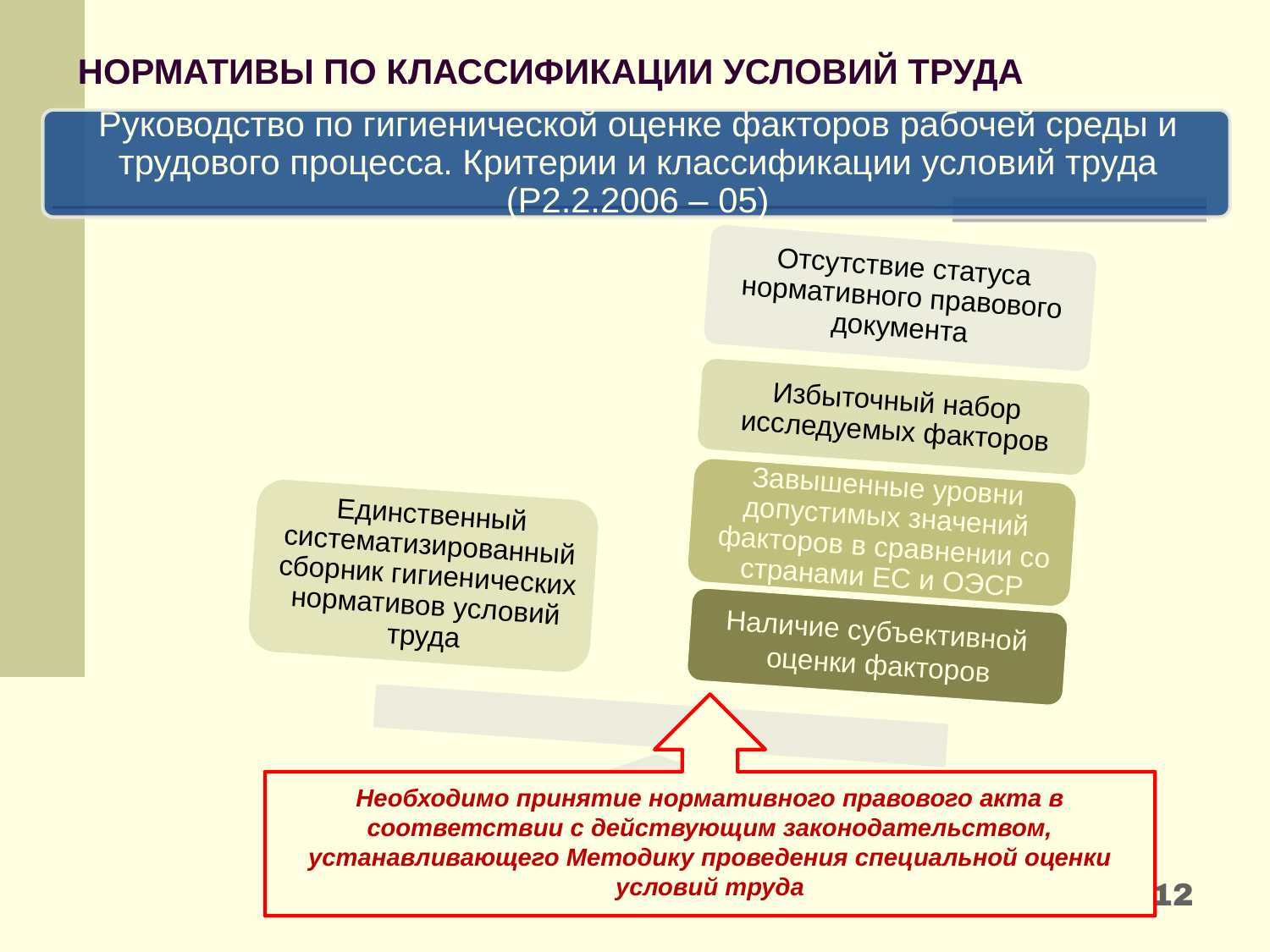

# НОРМАТИВЫ ПО КЛАССИФИКАЦИИ УСЛОВИЙ ТРУДА
Руководство по гигиенической оценке факторов рабочей среды и трудового процесса. Критерии и классификации условий труда (Р2.2.2006 – 05)
Отсутствие статуса нормативного правового документа
Наличие субъективной
оценки факторов
Завышенные уровни допустимых значений факторов в сравнении со странами ЕС и ОЭСР
Избыточный набор исследуемых факторов
Единственный систематизированный сборник гигиенических нормативов условий труда

Необходимо принятие нормативного правового акта в соответствии с действующим законодательством, устанавливающего Методику проведения специальной оценки условий труда

12